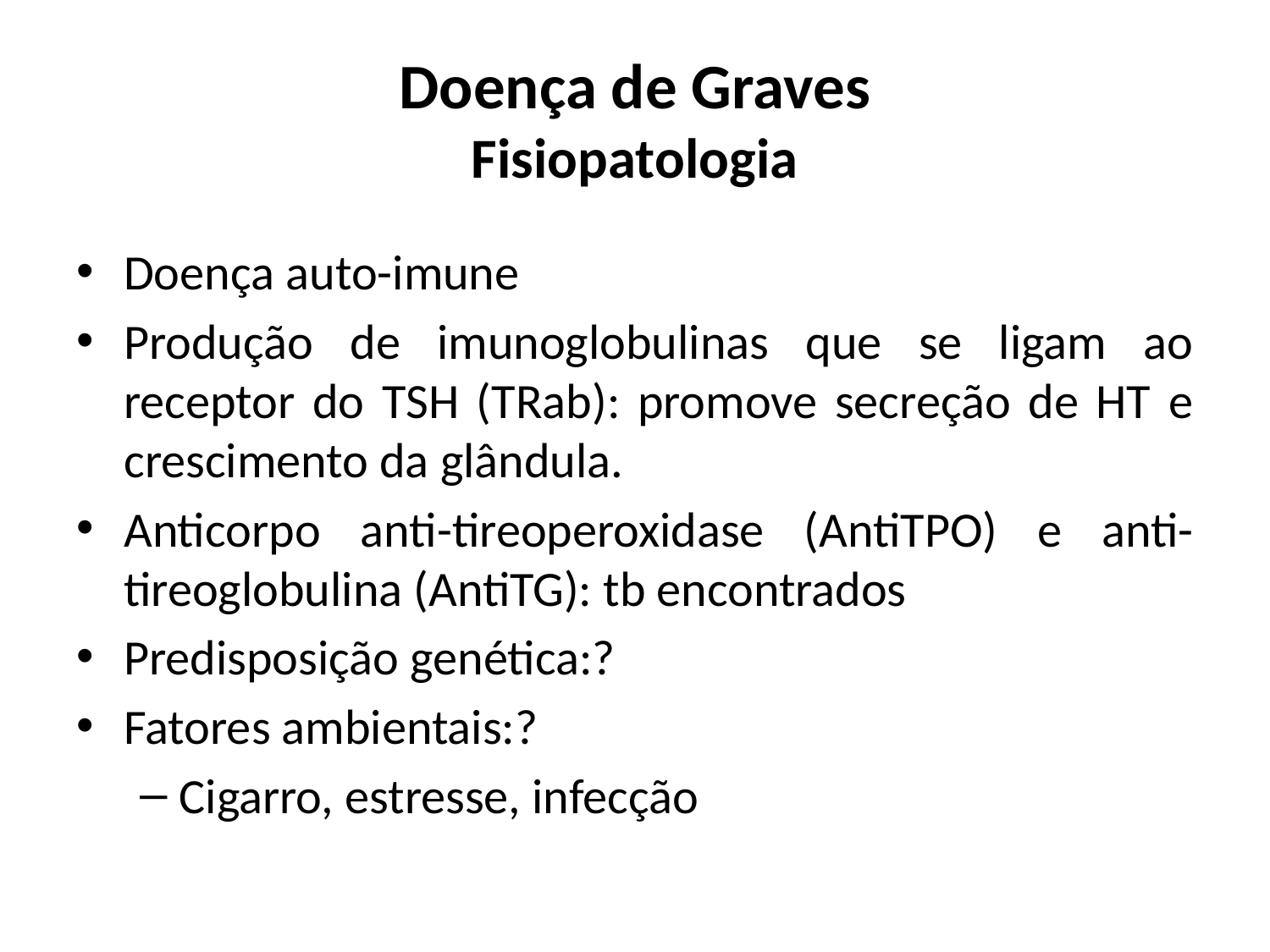

# Doença de Graves Fisiopatologia
Doença auto-imune
Produção de imunoglobulinas que se ligam ao receptor do TSH (TRab): promove secreção de HT e crescimento da glândula.
Anticorpo anti-tireoperoxidase (AntiTPO) e anti-tireoglobulina (AntiTG): tb encontrados
Predisposição genética:?
Fatores ambientais:?
Cigarro, estresse, infecção